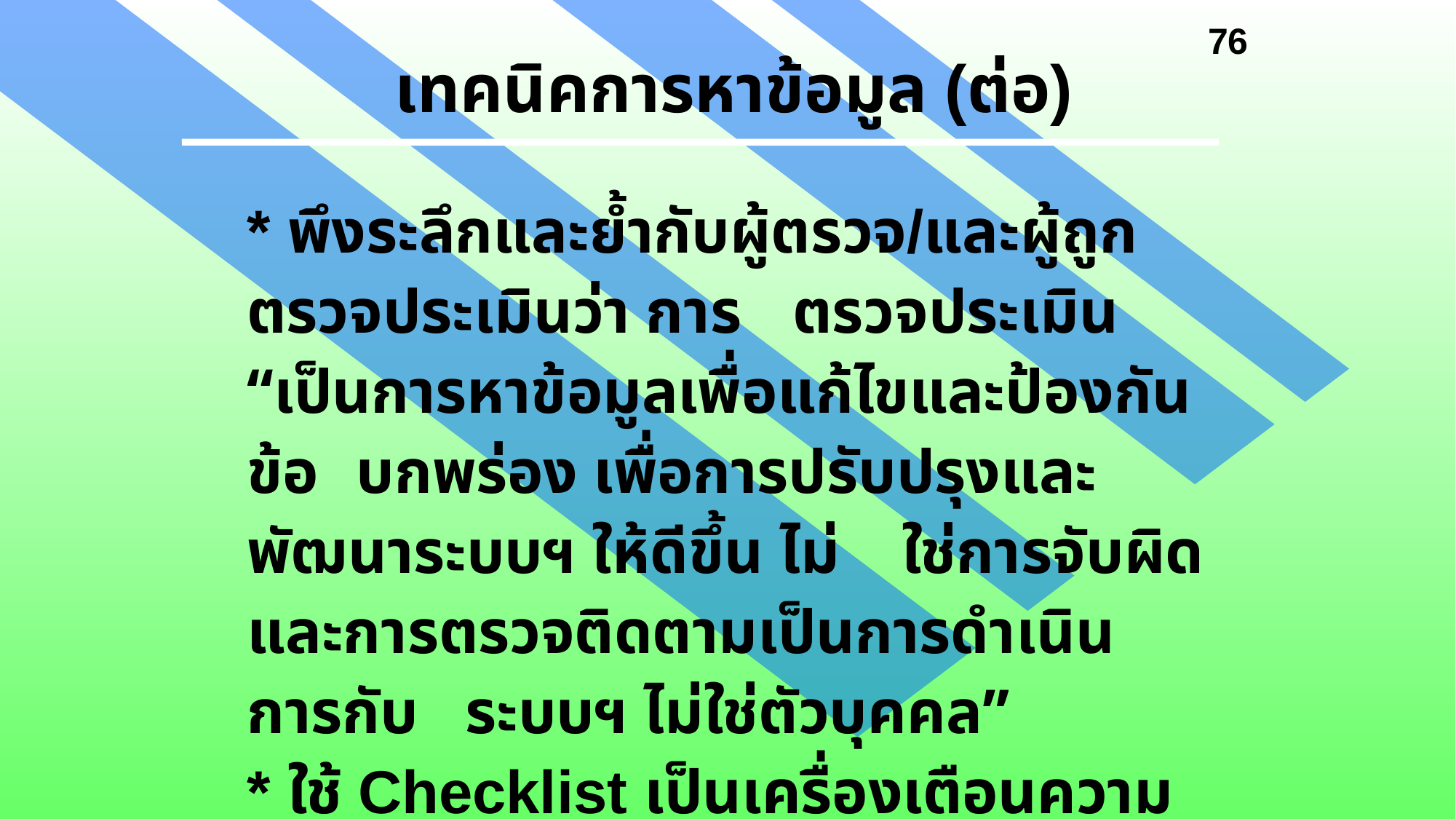

76
เทคนิคการหาข้อมูล (ต่อ)

* พึงระลึกและย้ำกับผู้ตรวจ/และผู้ถูกตรวจประเมินว่า การ	ตรวจประเมิน “เป็นการหาข้อมูลเพื่อแก้ไขและป้องกันข้อ	บกพร่อง เพื่อการปรับปรุงและพัฒนาระบบฯ ให้ดีขึ้น ไม่	ใช่การจับผิด และการตรวจติดตามเป็นการดำเนินการกับ	ระบบฯ ไม่ใช่ตัวบุคคล”
* ใช้ Checklist เป็นเครื่องเตือนความจำ อย่าใช้ Checklist      	ทั้งหมด